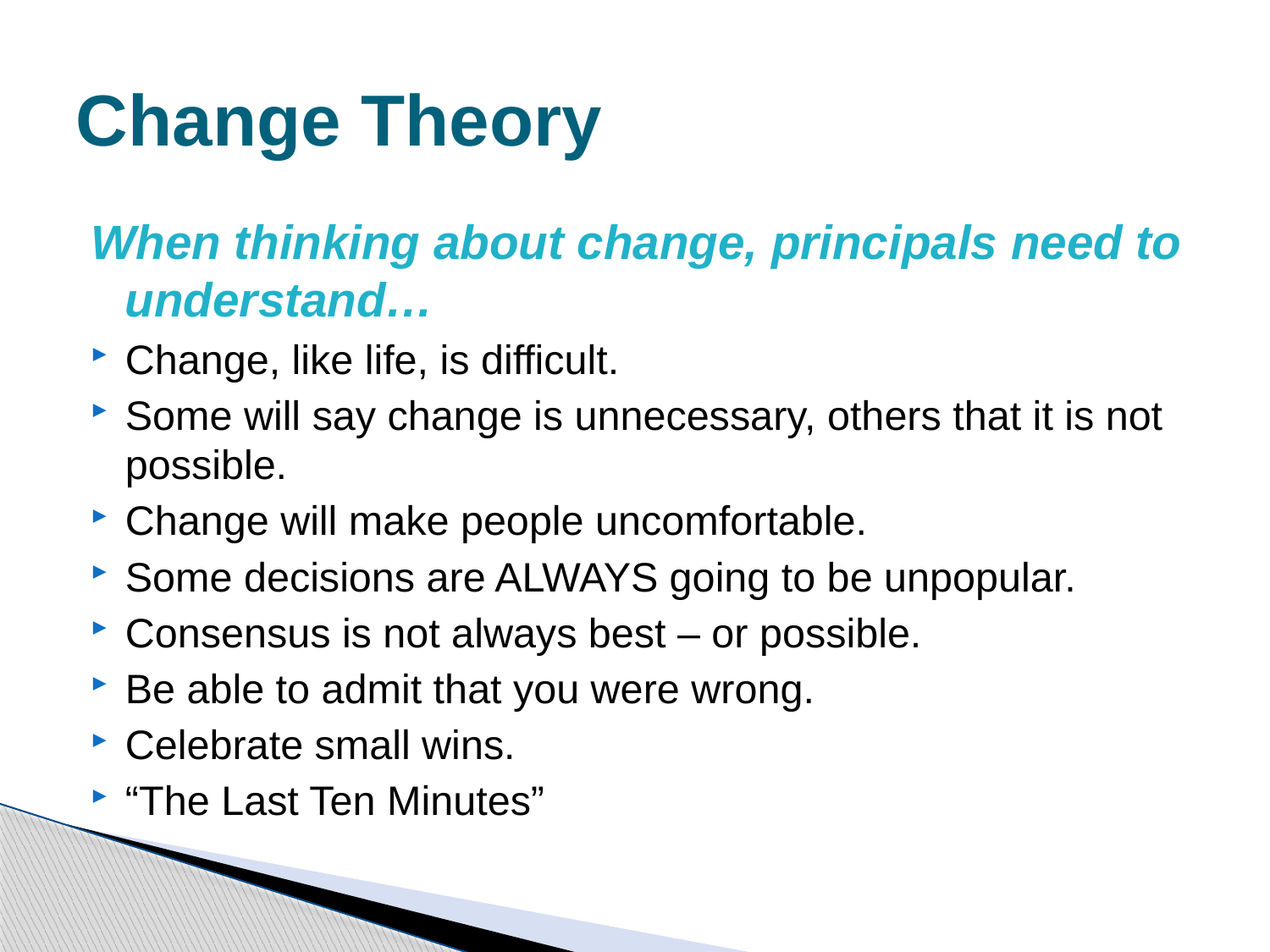

# Change Theory
When thinking about change, principals need to understand…
Change, like life, is difficult.
Some will say change is unnecessary, others that it is not possible.
Change will make people uncomfortable.
Some decisions are ALWAYS going to be unpopular.
Consensus is not always best – or possible.
Be able to admit that you were wrong.
Celebrate small wins.
“The Last Ten Minutes”